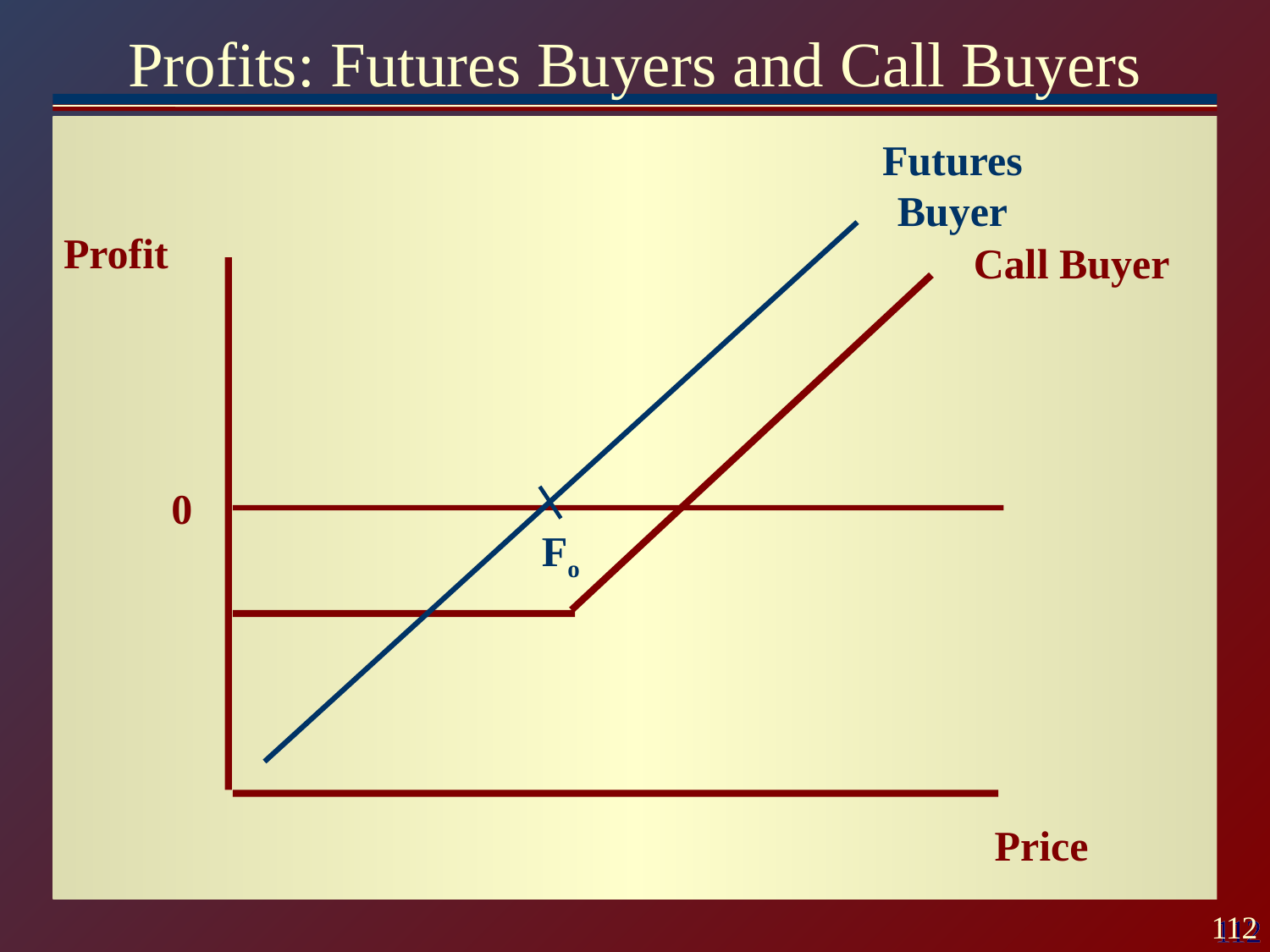

# Profits: Futures Buyers and Call Buyers
Futures Buyer
Profit

Call Buyer

0

Fo

Price